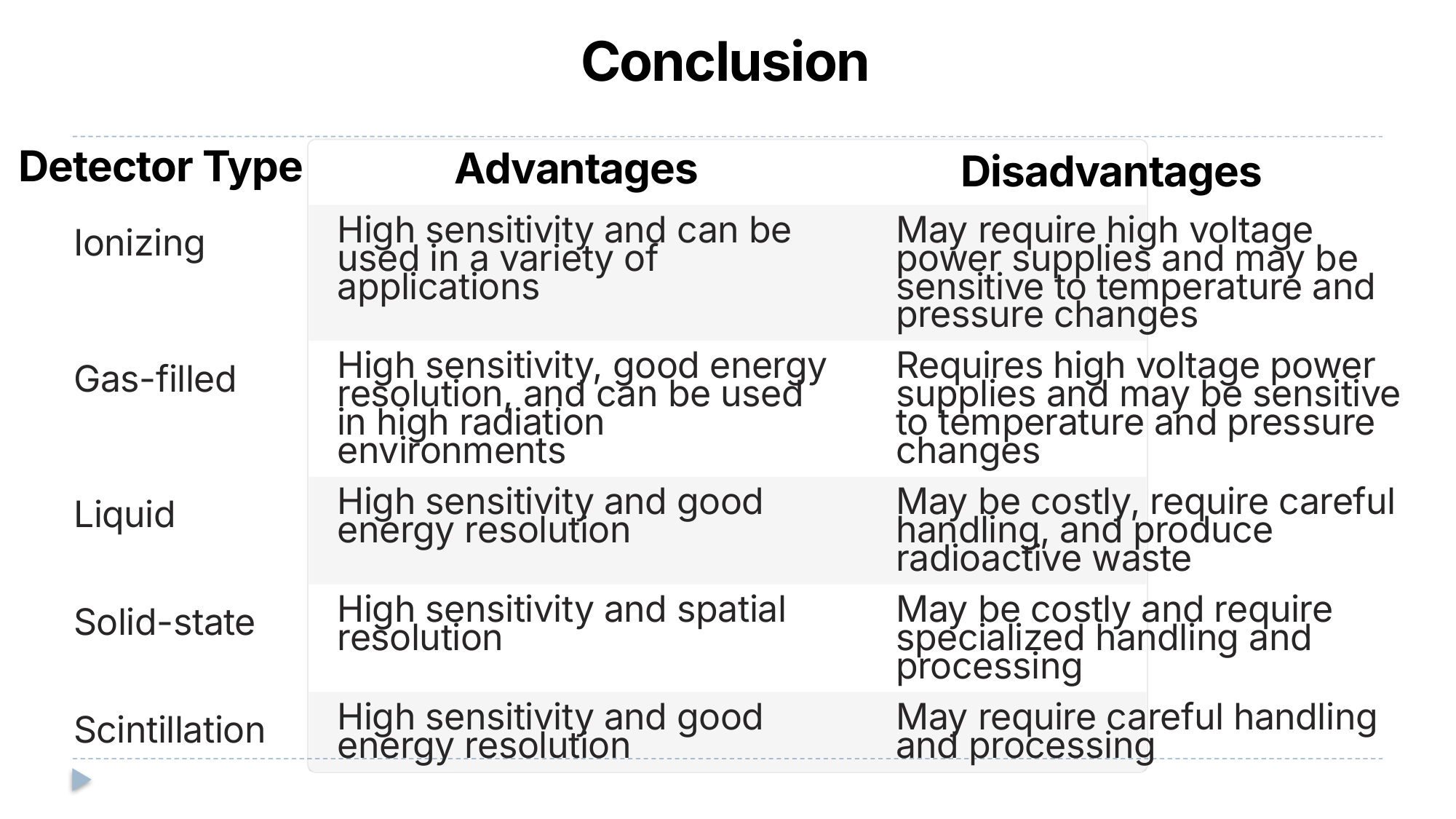

Conclusion

Detector Type
Advantages
Disadvantages

High sensitivity and can be used in a variety of applications
May require high voltage power supplies and may be sensitive to temperature and pressure changes
Ionizing

High sensitivity, good energy resolution, and can be used in high radiation environments
Requires high voltage power supplies and may be sensitive to temperature and pressure changes
Gas-filled

May be costly, require careful handling, and produce radioactive waste
High sensitivity and good energy resolution
Liquid

May be costly and require specialized handling and processing
High sensitivity and spatial resolution
Solid-state

High sensitivity and good energy resolution
May require careful handling and processing
Scintillation